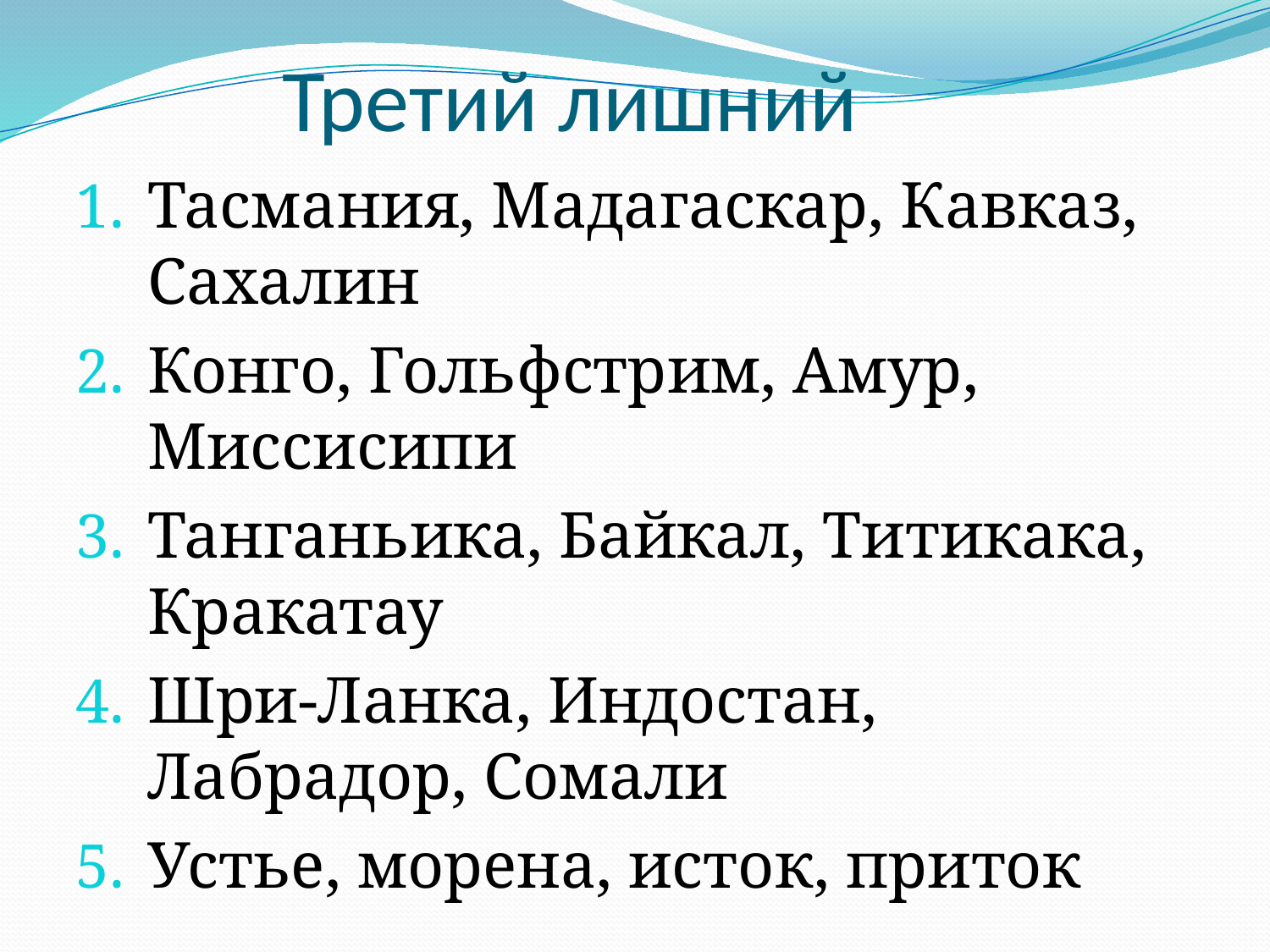

# Третий лишний
Тасмания, Мадагаскар, Кавказ, Сахалин
Конго, Гольфстрим, Амур, Миссисипи
Танганьика, Байкал, Титикака, Кракатау
Шри-Ланка, Индостан, Лабрадор, Сомали
Устье, морена, исток, приток